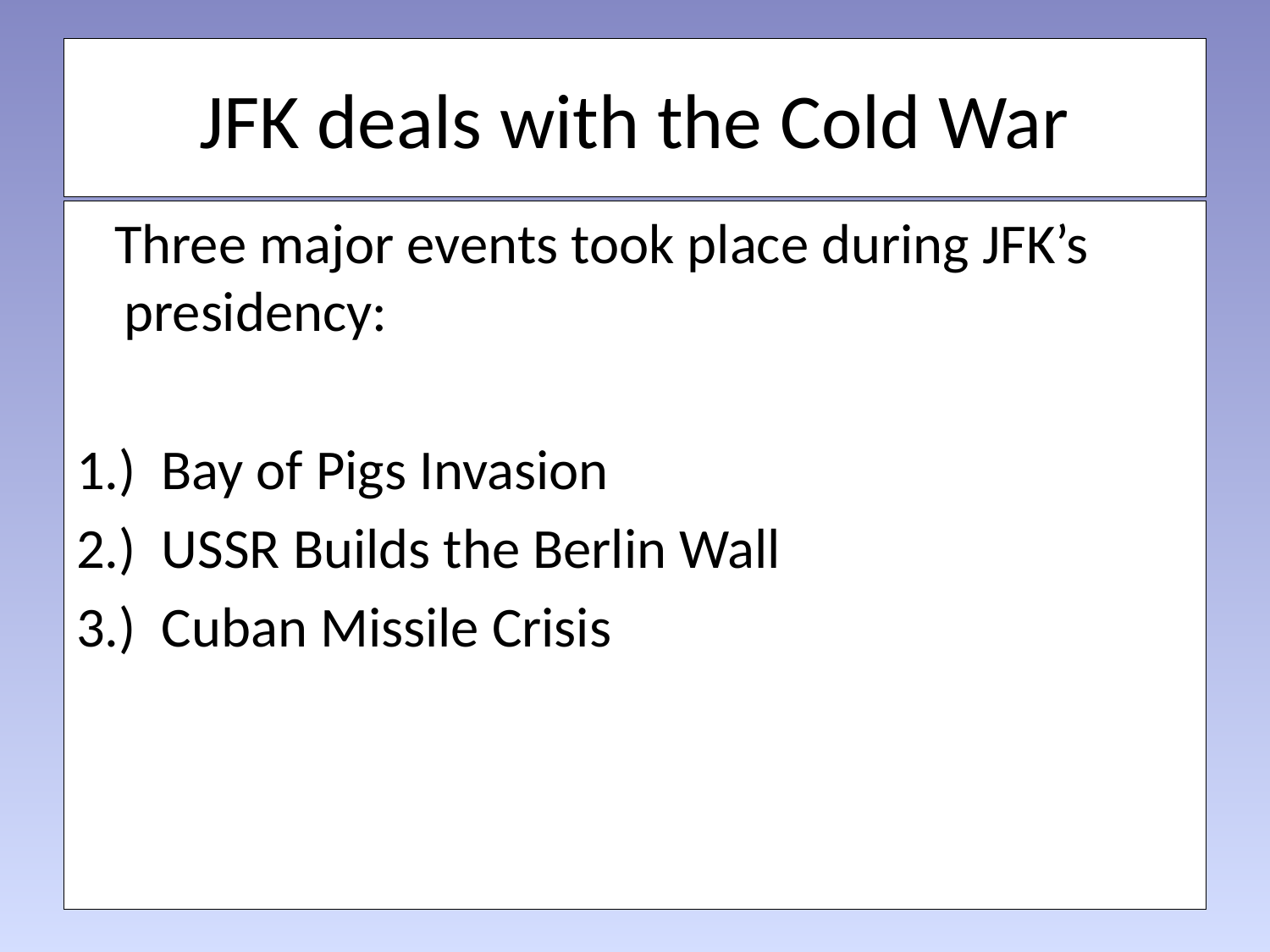

# JFK deals with the Cold War
   Three major events took place during JFK’s presidency:

1.)  Bay of Pigs Invasion
2.)  USSR Builds the Berlin Wall
3.)  Cuban Missile Crisis